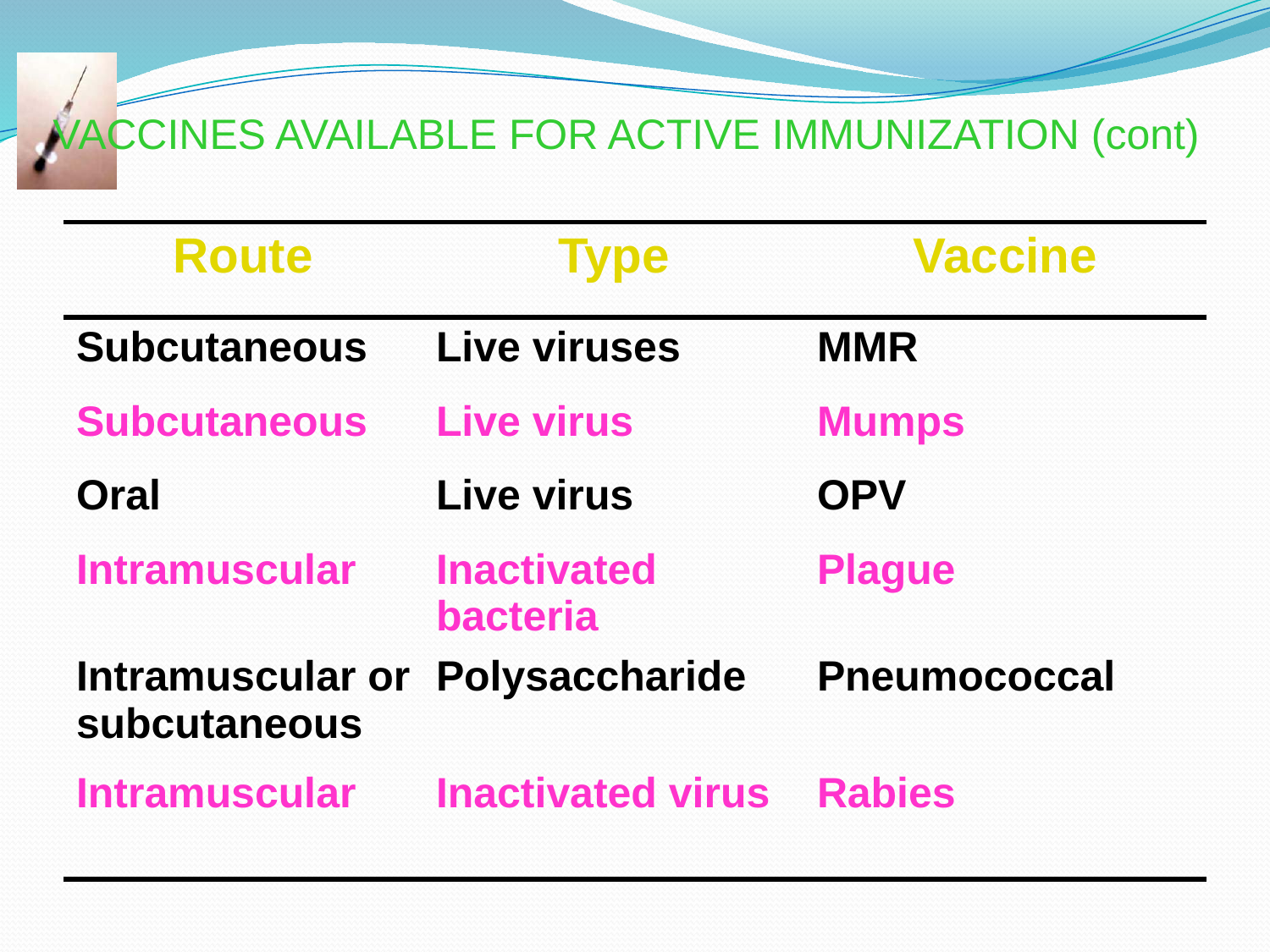

# VACCINES AVAILABLE FOR ACTIVE IMMUNIZATION (cont)
| Route | Type | Vaccine |
| --- | --- | --- |
| Subcutaneous | Live viruses | MMR |
| Subcutaneous | Live virus | Mumps |
| Oral | Live virus | OPV |
| Intramuscular | Inactivated bacteria | Plague |
| Intramuscular or subcutaneous | Polysaccharide | Pneumococcal |
| Intramuscular | Inactivated virus | Rabies |